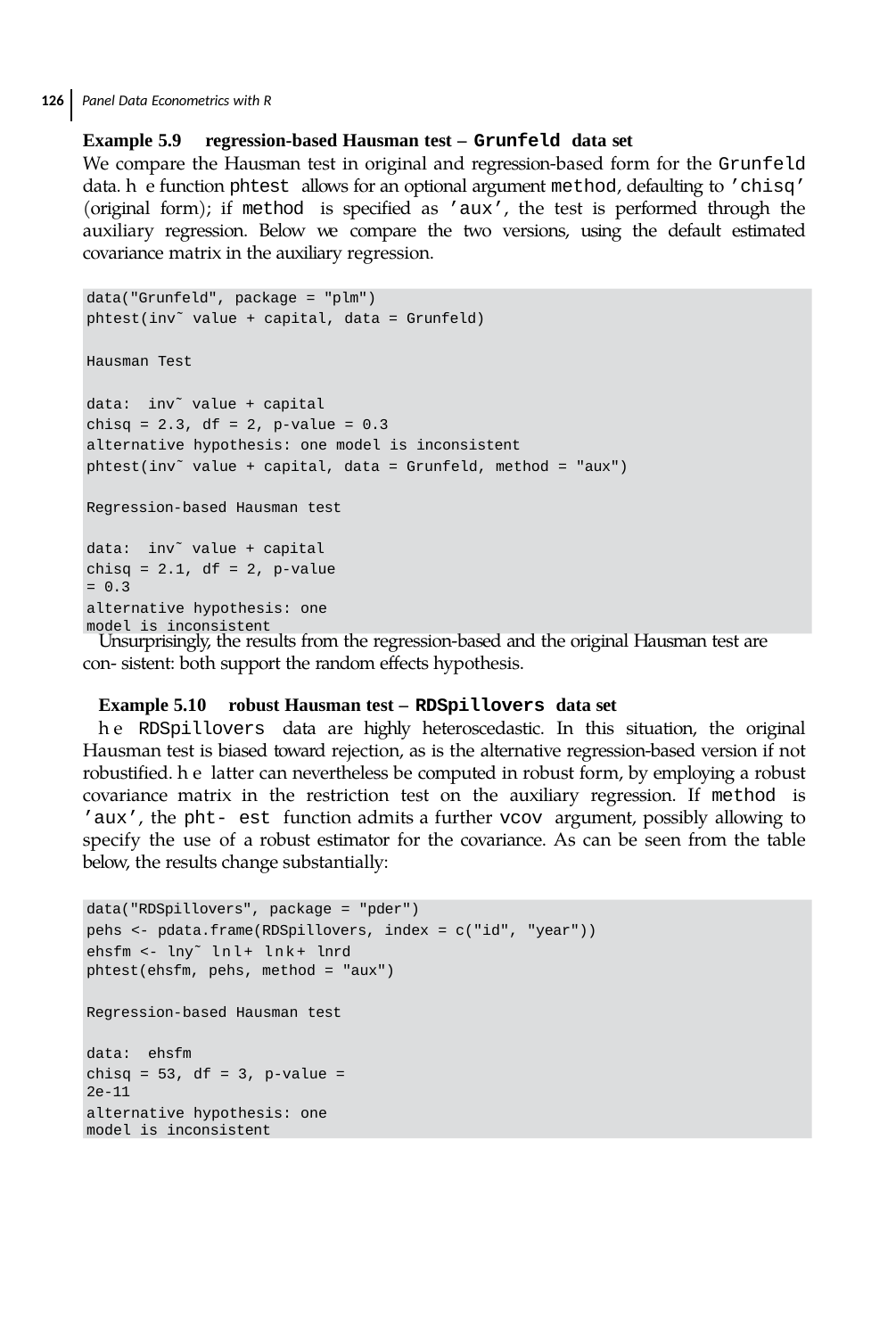

126  Panel Data Econometrics with R

Example 5.9  regression-based Hausman test – Grunfeld data set
We compare the Hausman test in original and regression-based form for the Grunfeld data. he function phtest allows for an optional argument method, defaulting to ’chisq’ (original form); if method is speciﬁed as ’aux’, the test is performed through the auxiliary regression. Below we compare the two versions, using the default estimated covariance matrix in the auxiliary regression.

data("Grunfeld", package = "plm")
phtest(inv ̃ value + capital, data = Grunfeld)

Hausman Test

data: inv ̃ value + capital
chisq = 2.3, df = 2, p-value = 0.3
alternative hypothesis: one model is inconsistent
phtest(inv ̃ value + capital, data = Grunfeld, method = "aux")
Regression-based Hausman test data: inv ̃ value + capital
chisq = 2.1, df = 2, p-value = 0.3
alternative hypothesis: one model is inconsistent
Unsurprisingly, the results from the regression-based and the original Hausman test are con- sistent: both support the random effects hypothesis.

Example 5.10  robust Hausman test – RDSpillovers data set
he RDSpillovers data are highly heteroscedastic. In this situation, the original Hausman test is biased toward rejection, as is the alternative regression-based version if not robustiﬁed. he latter can nevertheless be computed in robust form, by employing a robust covariance matrix in the restriction test on the auxiliary regression. If method is ’aux’, the pht- est function admits a further vcov argument, possibly allowing to specify the use of a robust estimator for the covariance. As can be seen from the table below, the results change substantially:
data("RDSpillovers", package = "pder")
pehs <- pdata.frame(RDSpillovers, index = c("id", "year")) ehsfm <- lny ̃ lnl+ lnk+ lnrd
phtest(ehsfm, pehs, method = "aux")
Regression-based Hausman test data: ehsfm
chisq = 53, df = 3, p-value = 2e-11
alternative hypothesis: one model is inconsistent